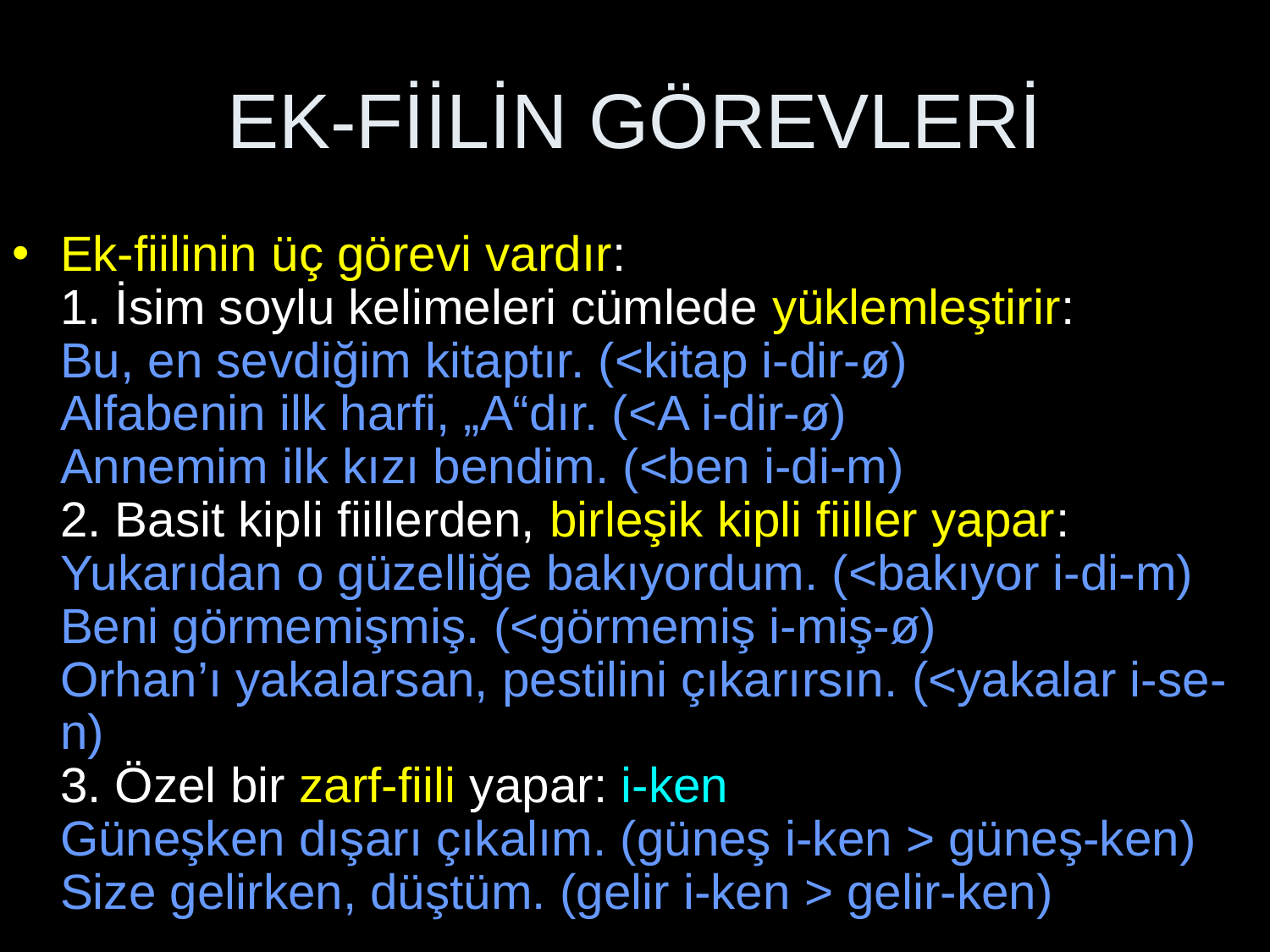

# EK-FİİLİN GÖREVLERİ
Ek-fiilinin üç görevi vardır:
1. İsim soylu kelimeleri cümlede yüklemleştirir:
Bu, en sevdiğim kitaptır. (<kitap i-dir-ø)
Alfabenin ilk harfi, „А“dır. (<A i-dir-ø)
Annemim ilk kızı bendim. (<ben i-di-m)
2. Basit kipli fiillerden, birleşik kipli fiiller yapar:
Yukarıdan o güzelliğe bakıyordum. (<bakıyor i-di-m)
Beni görmemişmiş. (<görmemiş i-miş-ø)
Orhan’ı yakalarsan, pestilini çıkarırsın. (<yakalar i-se-n)
3. Özel bir zarf-fiili yapar: i-ken
Güneşken dışarı çıkalım. (güneş i-ken > güneş-ken)
Size gelirken, düştüm. (gelir i-ken > gelir-ken)